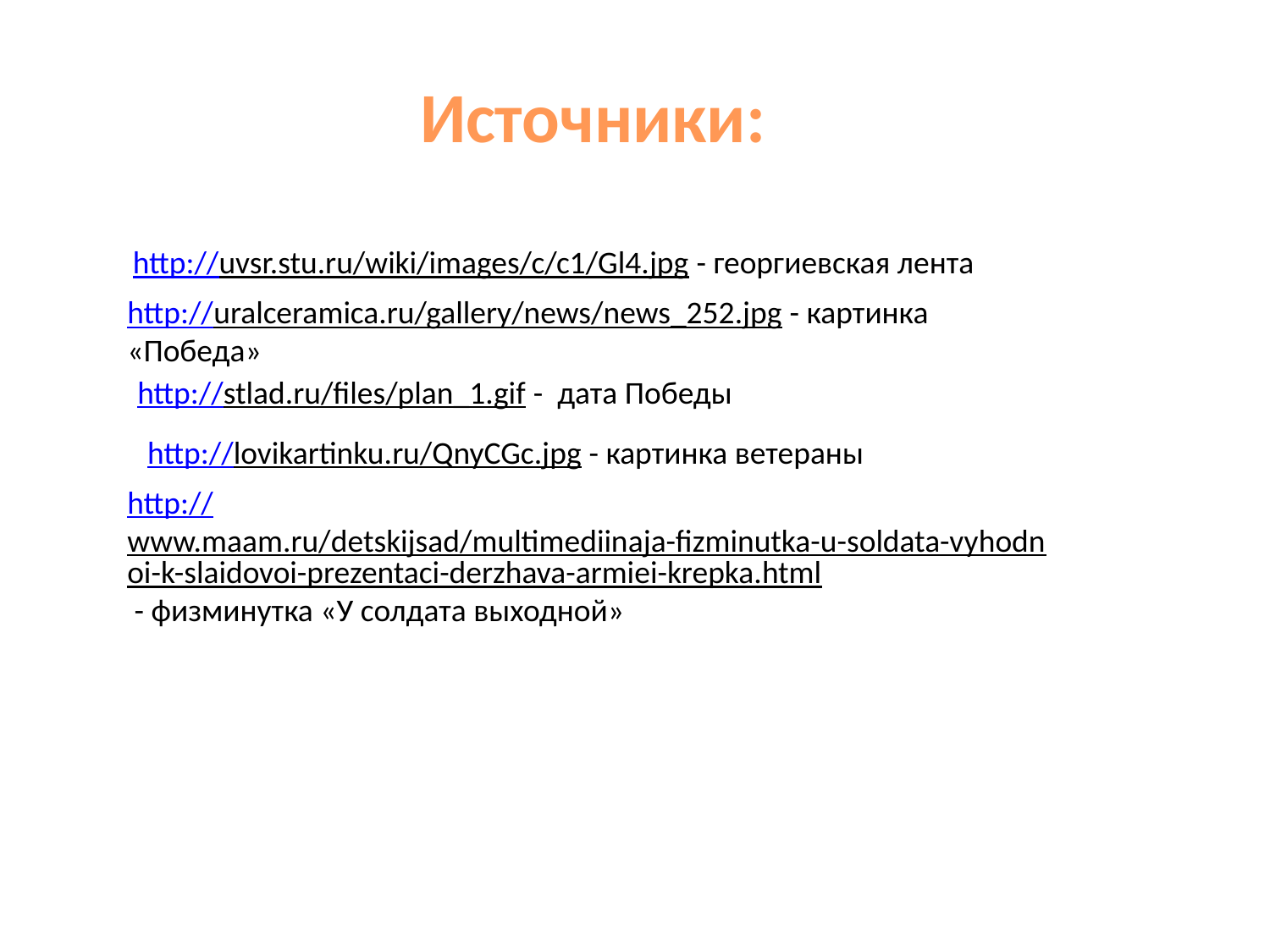

Источники:
http://uvsr.stu.ru/wiki/images/c/c1/Gl4.jpg - георгиевская лента

http://uralceramica.ru/gallery/news/news_252.jpg - картинка «Победа»
http://stlad.ru/files/plan_1.gif -  дата Победы
http://lovikartinku.ru/QnyCGc.jpg - картинка ветераны
http://www.maam.ru/detskijsad/multimediinaja-fizminutka-u-soldata-vyhodnoi-k-slaidovoi-prezentaci-derzhava-armiei-krepka.html - физминутка «У солдата выходной»